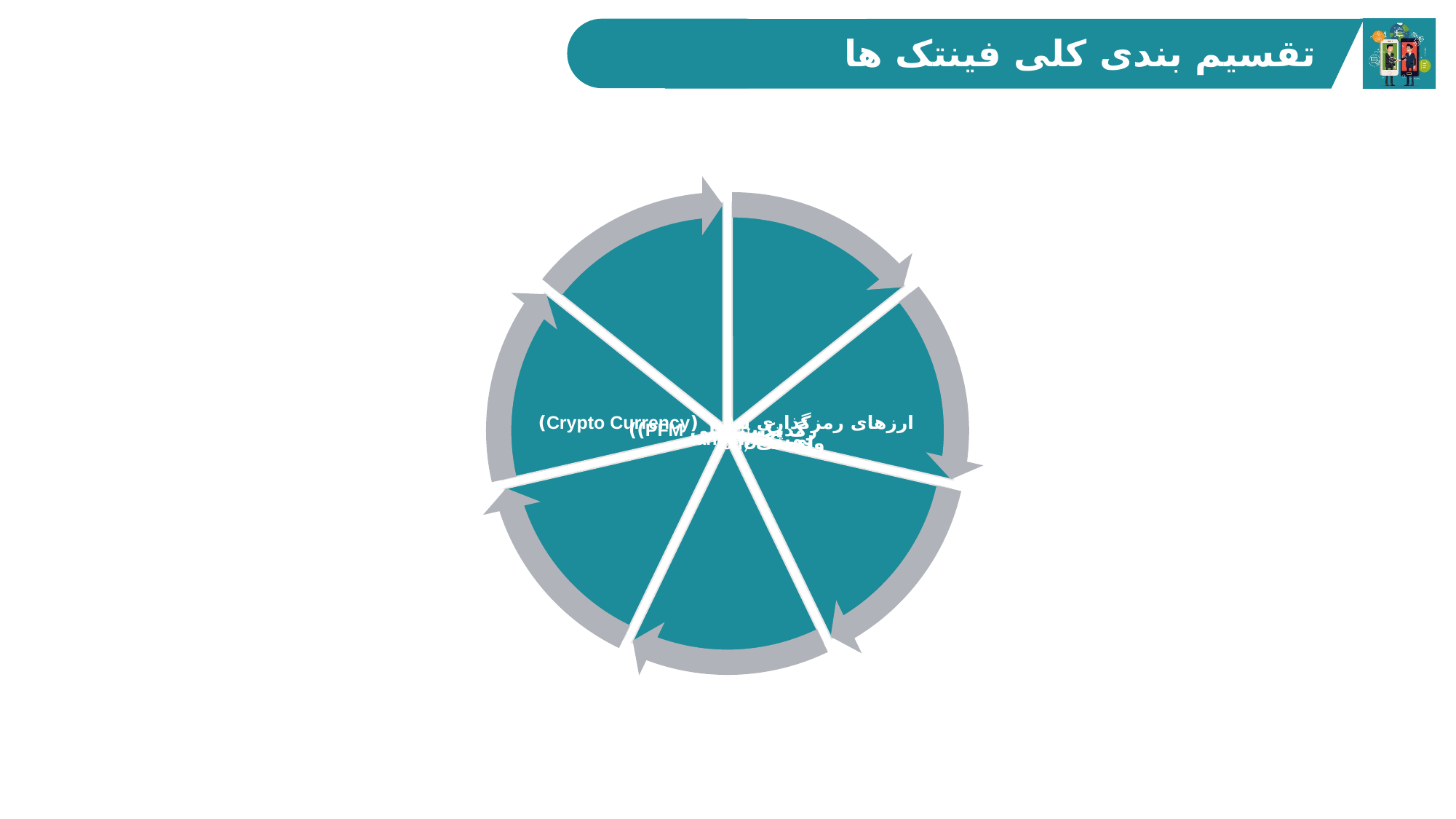

تقسیم بندی کلی فینتک ها
اینشورتک (Insur Tech)
رگ تک Reg Tech))
پی تک Pay Tech))
ولث تک (Wealth Tech)
رمیتنس Remittance))
مدیریت مالی PFM))
ارزهای رمزگذاری شده  (Crypto Currency)